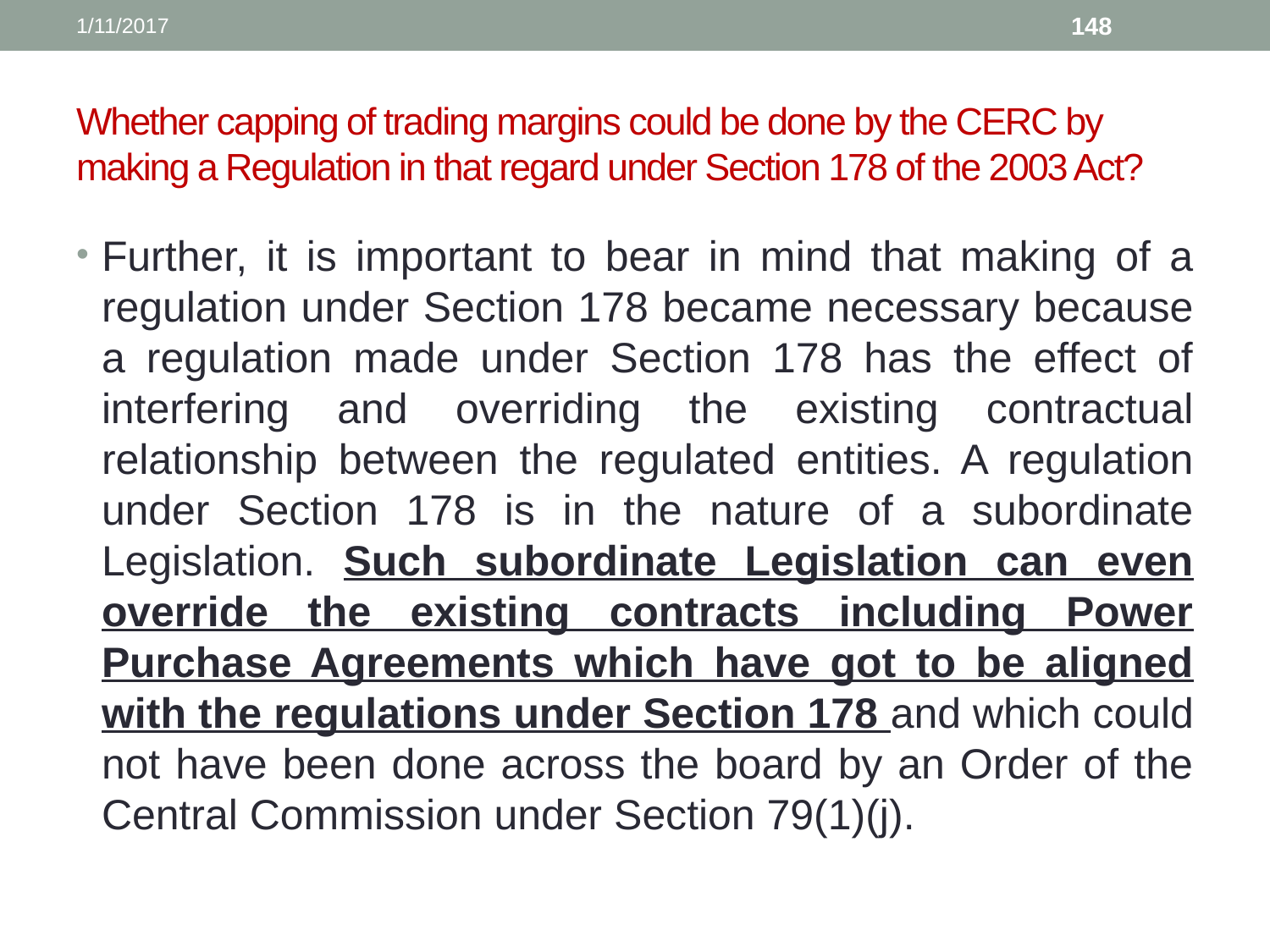

1/11/2017
148
# Whether capping of trading margins could be done by the CERC by making a Regulation in that regard under Section 178 of the 2003 Act?
Further, it is important to bear in mind that making of a regulation under Section 178 became necessary because a regulation made under Section 178 has the effect of interfering and overriding the existing contractual relationship between the regulated entities. A regulation under Section 178 is in the nature of a subordinate Legislation. Such subordinate Legislation can even override the existing contracts including Power Purchase Agreements which have got to be aligned with the regulations under Section 178 and which could not have been done across the board by an Order of the Central Commission under Section 79(1)(j).